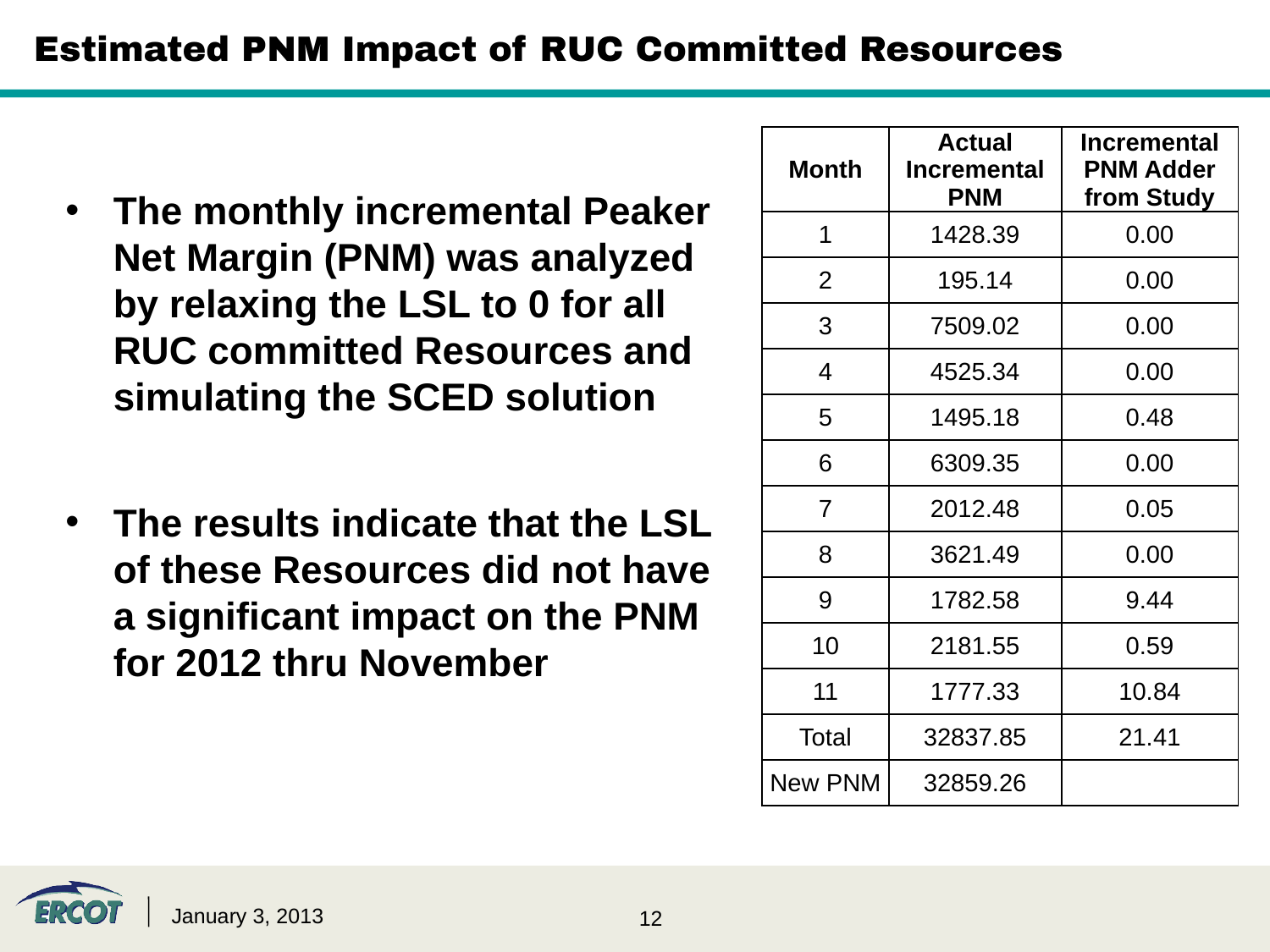

# Estimated PNM Impact of RUC Committed Resources
| Month | Actual Incremental PNM | Incremental PNM Adder from Study |
| --- | --- | --- |
| 1 | 1428.39 | 0.00 |
| 2 | 195.14 | 0.00 |
| 3 | 7509.02 | 0.00 |
| 4 | 4525.34 | 0.00 |
| 5 | 1495.18 | 0.48 |
| 6 | 6309.35 | 0.00 |
| 7 | 2012.48 | 0.05 |
| 8 | 3621.49 | 0.00 |
| 9 | 1782.58 | 9.44 |
| 10 | 2181.55 | 0.59 |
| 11 | 1777.33 | 10.84 |
| Total | 32837.85 | 21.41 |
| New PNM | 32859.26 |  |
The monthly incremental Peaker Net Margin (PNM) was analyzed by relaxing the LSL to 0 for all RUC committed Resources and simulating the SCED solution

The results indicate that the LSL of these Resources did not have a significant impact on the PNM for 2012 thru November
January 3, 2013